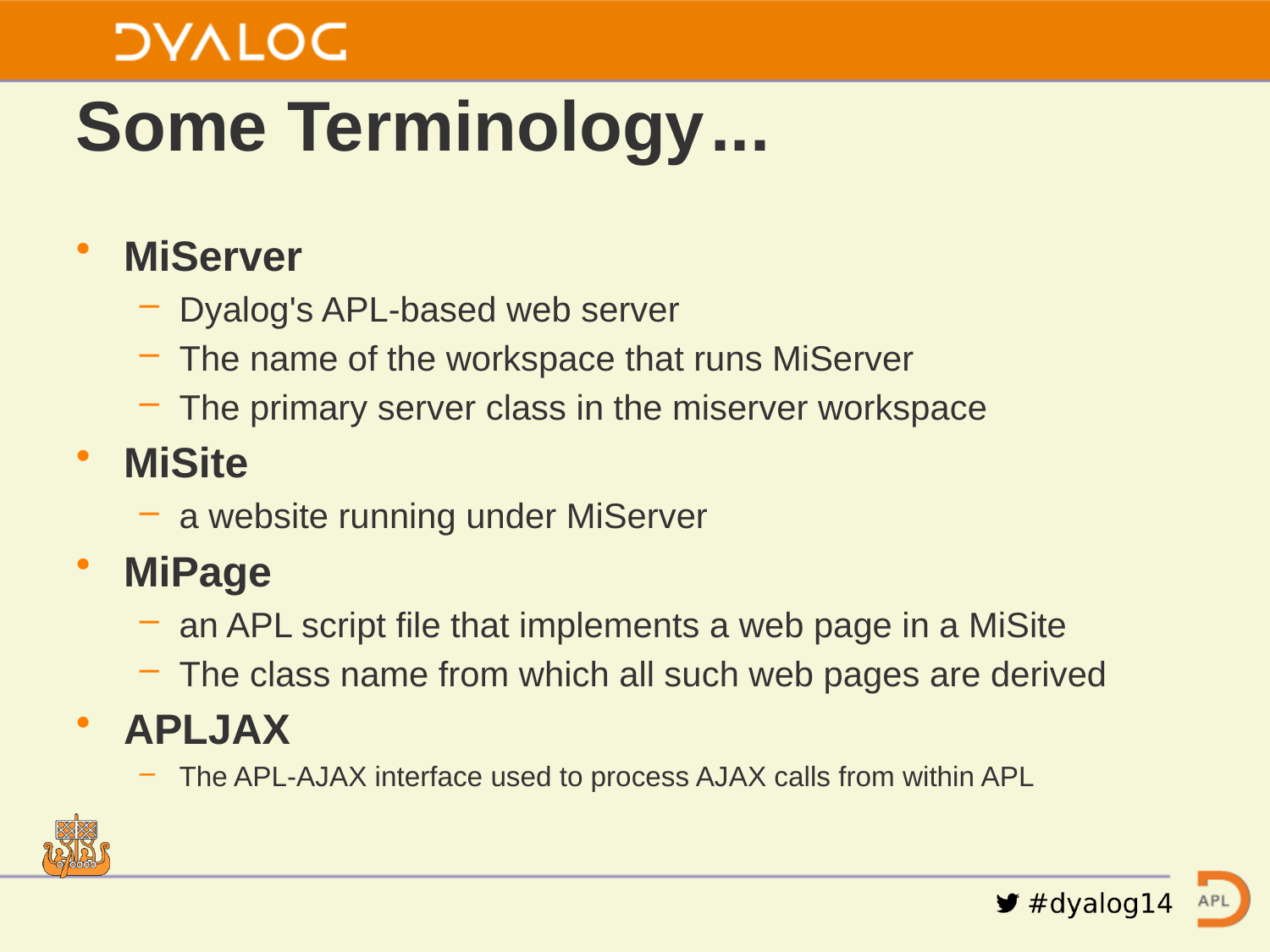

# Some Terminology	...
MiServer
Dyalog's APL-based web server
The name of the workspace that runs MiServer
The primary server class in the miserver workspace
MiSite
a website running under MiServer
MiPage
an APL script file that implements a web page in a MiSite
The class name from which all such web pages are derived
APLJAX
The APL-AJAX interface used to process AJAX calls from within APL